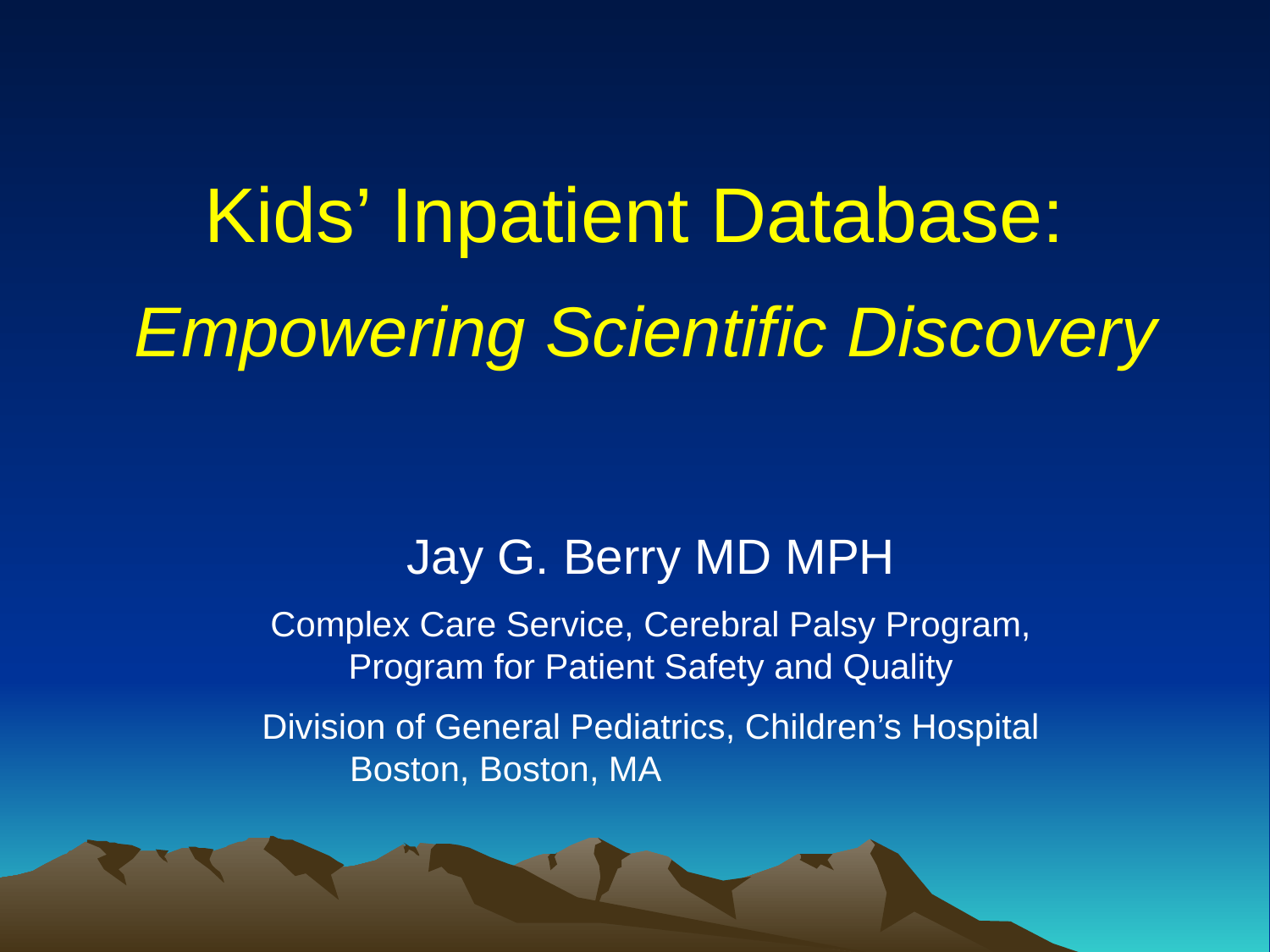

# Kids’ Inpatient Database: Empowering Scientific Discovery
Jay G. Berry MD MPH
Complex Care Service, Cerebral Palsy Program, Program for Patient Safety and Quality
Division of General Pediatrics, Children’s Hospital Boston, Boston, MA